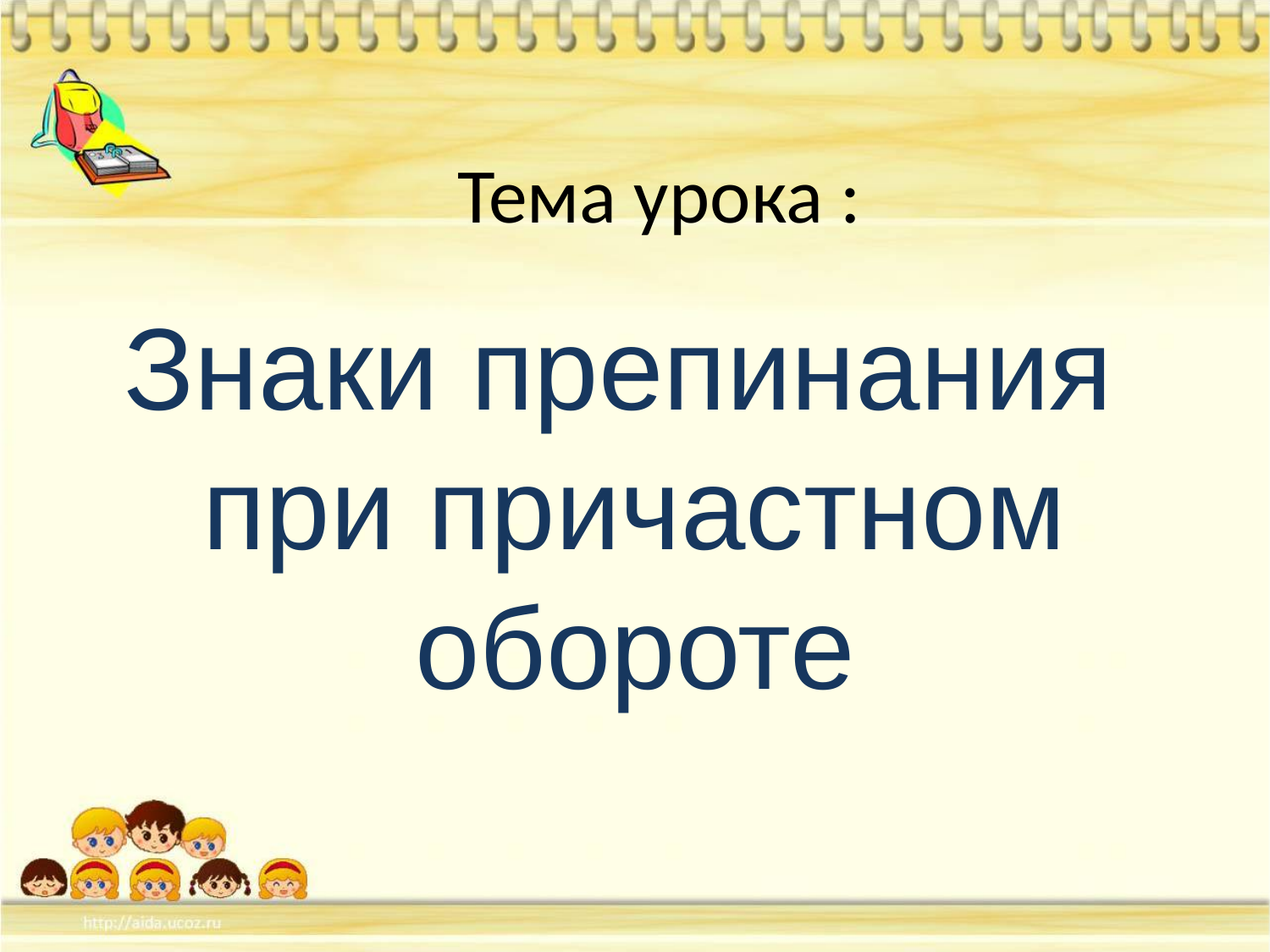

Тема урока :
Знаки препинания
при причастном обороте